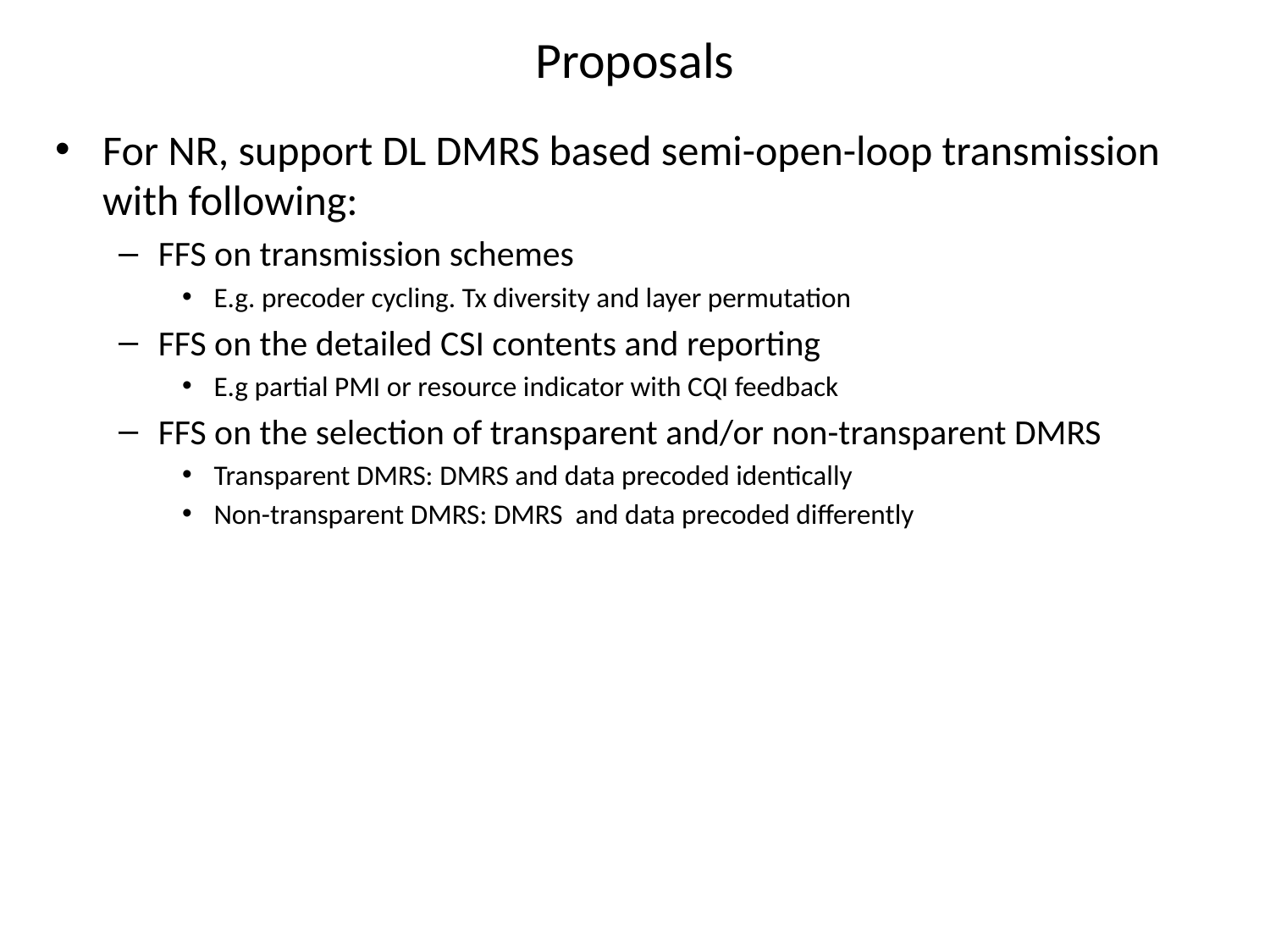

# Proposals
For NR, support DL DMRS based semi-open-loop transmission with following:
FFS on transmission schemes
E.g. precoder cycling. Tx diversity and layer permutation
FFS on the detailed CSI contents and reporting
E.g partial PMI or resource indicator with CQI feedback
FFS on the selection of transparent and/or non-transparent DMRS
Transparent DMRS: DMRS and data precoded identically
Non-transparent DMRS: DMRS  and data precoded differently